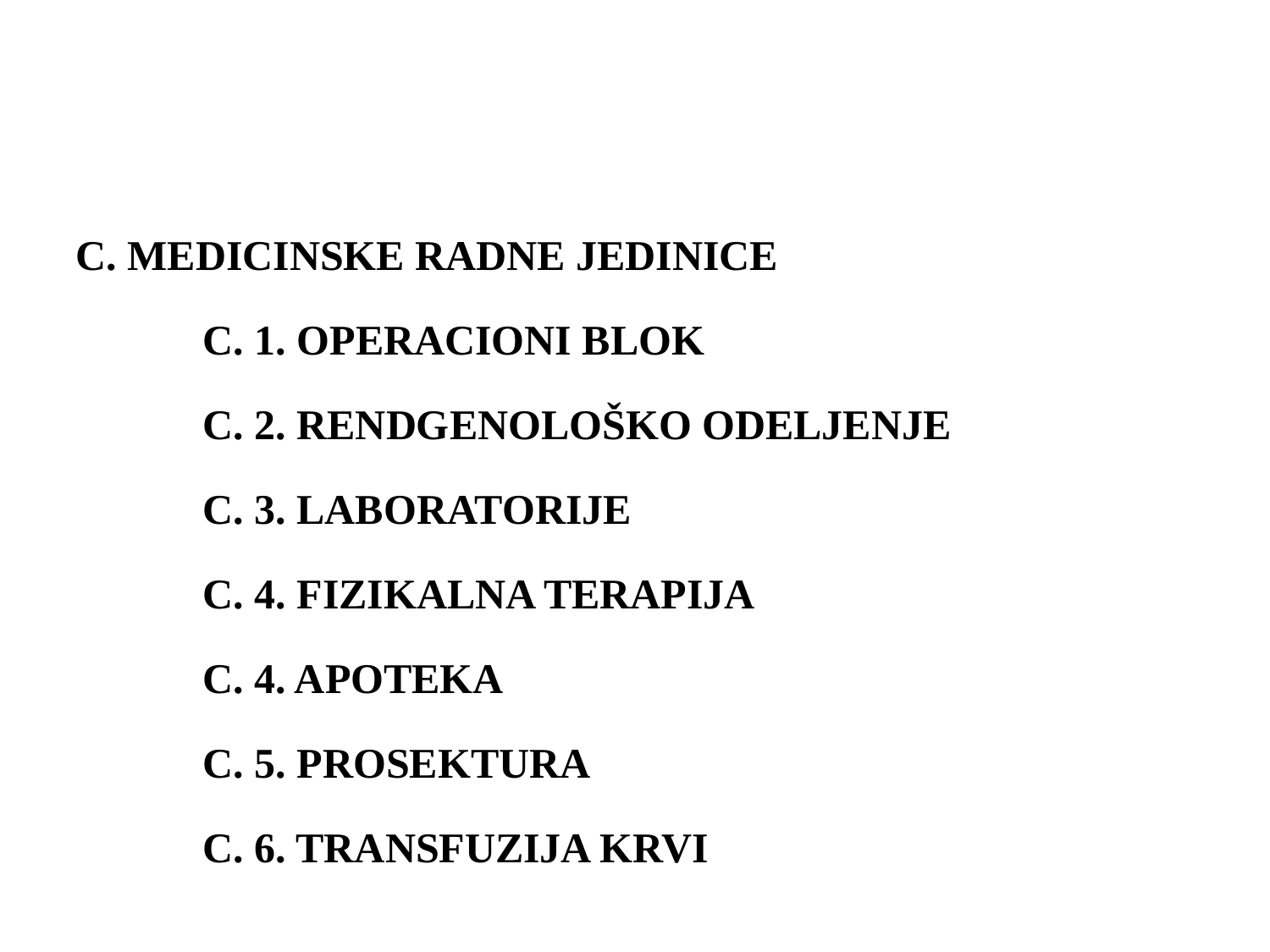

C. MEDICINSKE RADNE JEDINICE

C. 1. OPERACIONI BLOK

C. 2. RENDGENOLOŠKO ODELJENJE

C. 3. LABORATORIJE

C. 4. FIZIKALNA TERAPIJA

C. 4. APOTEKA

C. 5. PROSEKTURA

C. 6. TRANSFUZIJA KRVI